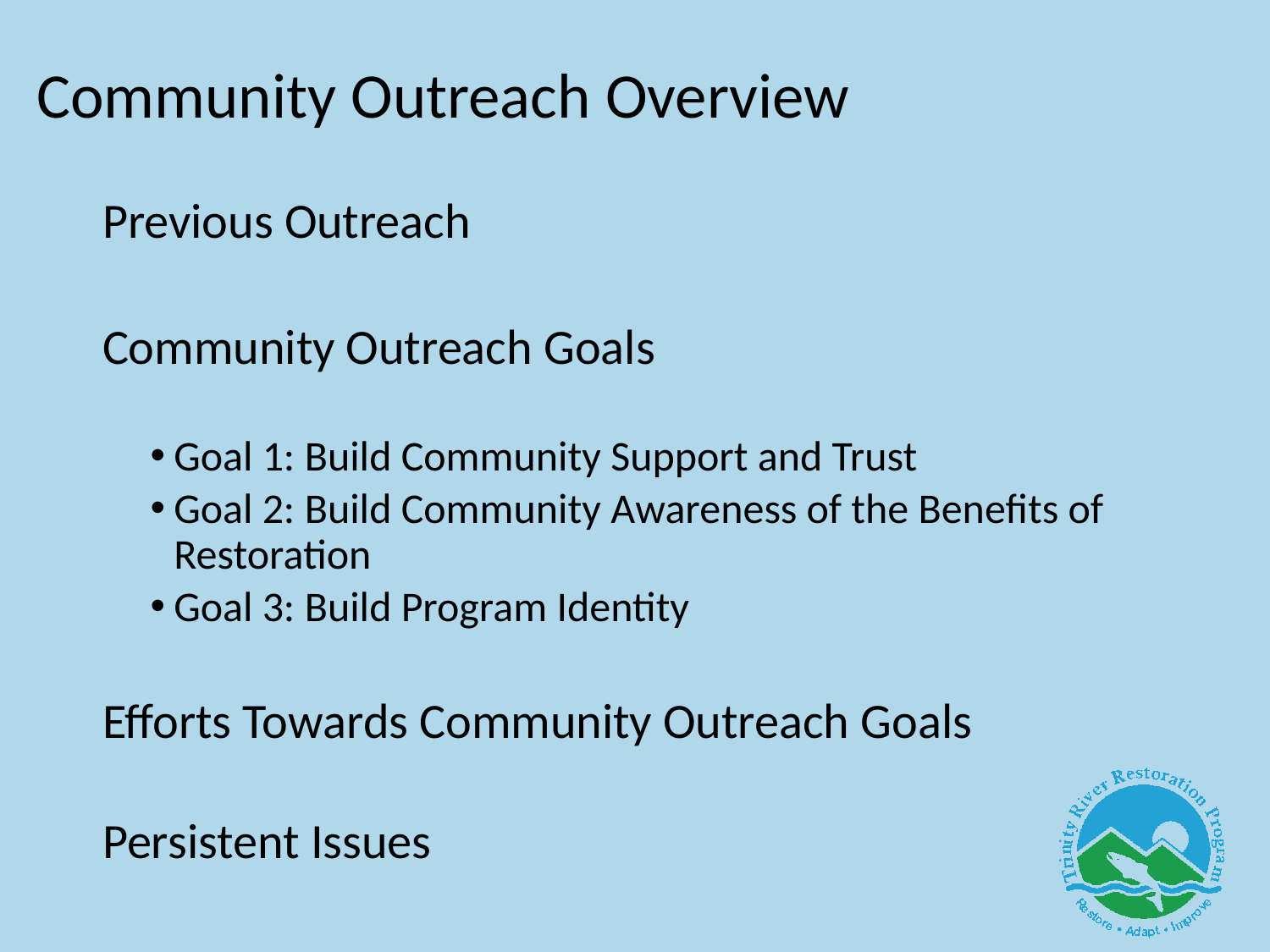

# Community Outreach Overview
Previous Outreach
Community Outreach Goals
Goal 1: Build Community Support and Trust
Goal 2: Build Community Awareness of the Benefits of Restoration
Goal 3: Build Program Identity

Efforts Towards Community Outreach Goals
Persistent Issues